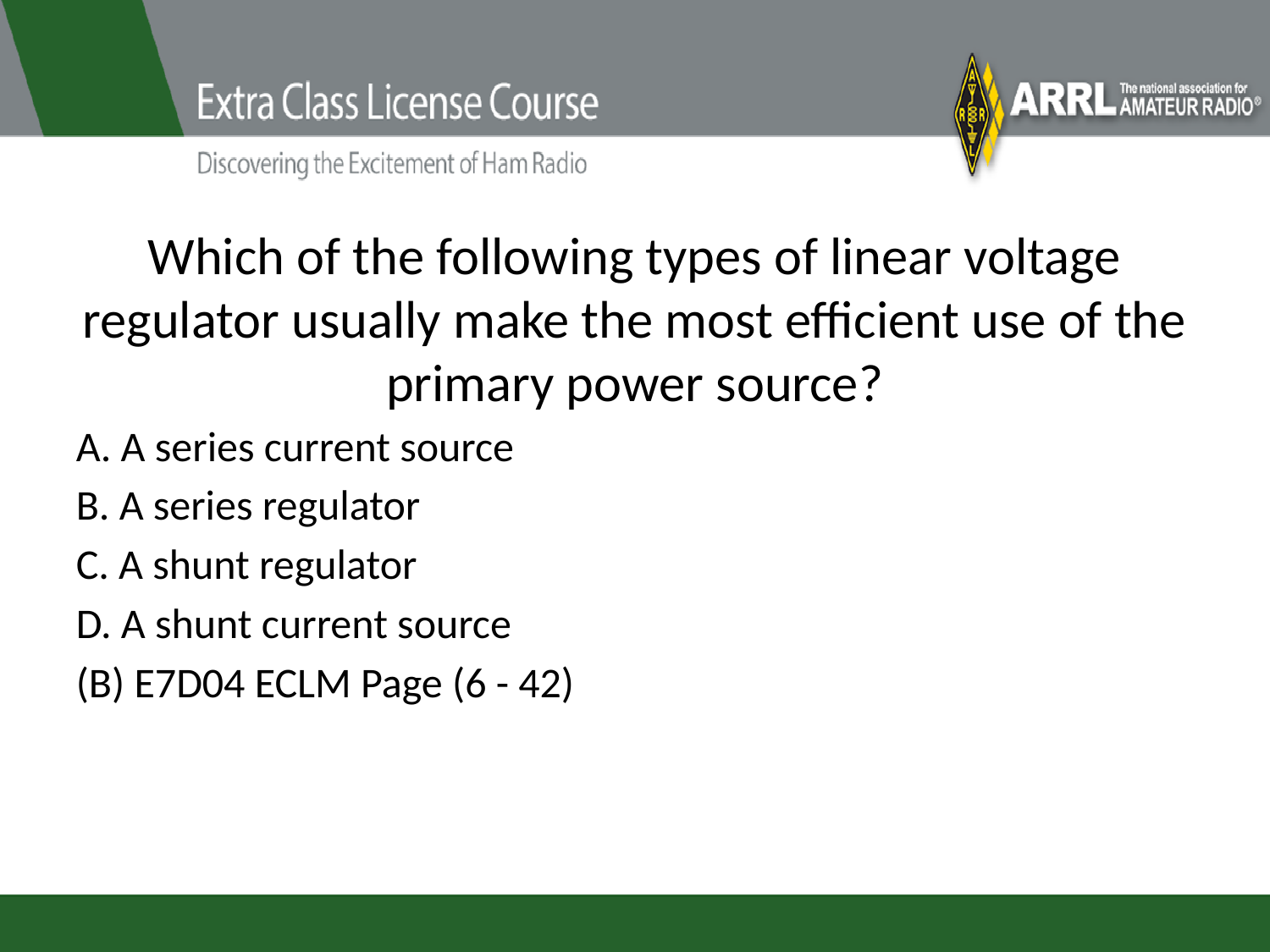

# Which of the following types of linear voltage regulator usually make the most efficient use of the primary power source?
A. A series current source
B. A series regulator
C. A shunt regulator
D. A shunt current source
(B) E7D04 ECLM Page (6 - 42)